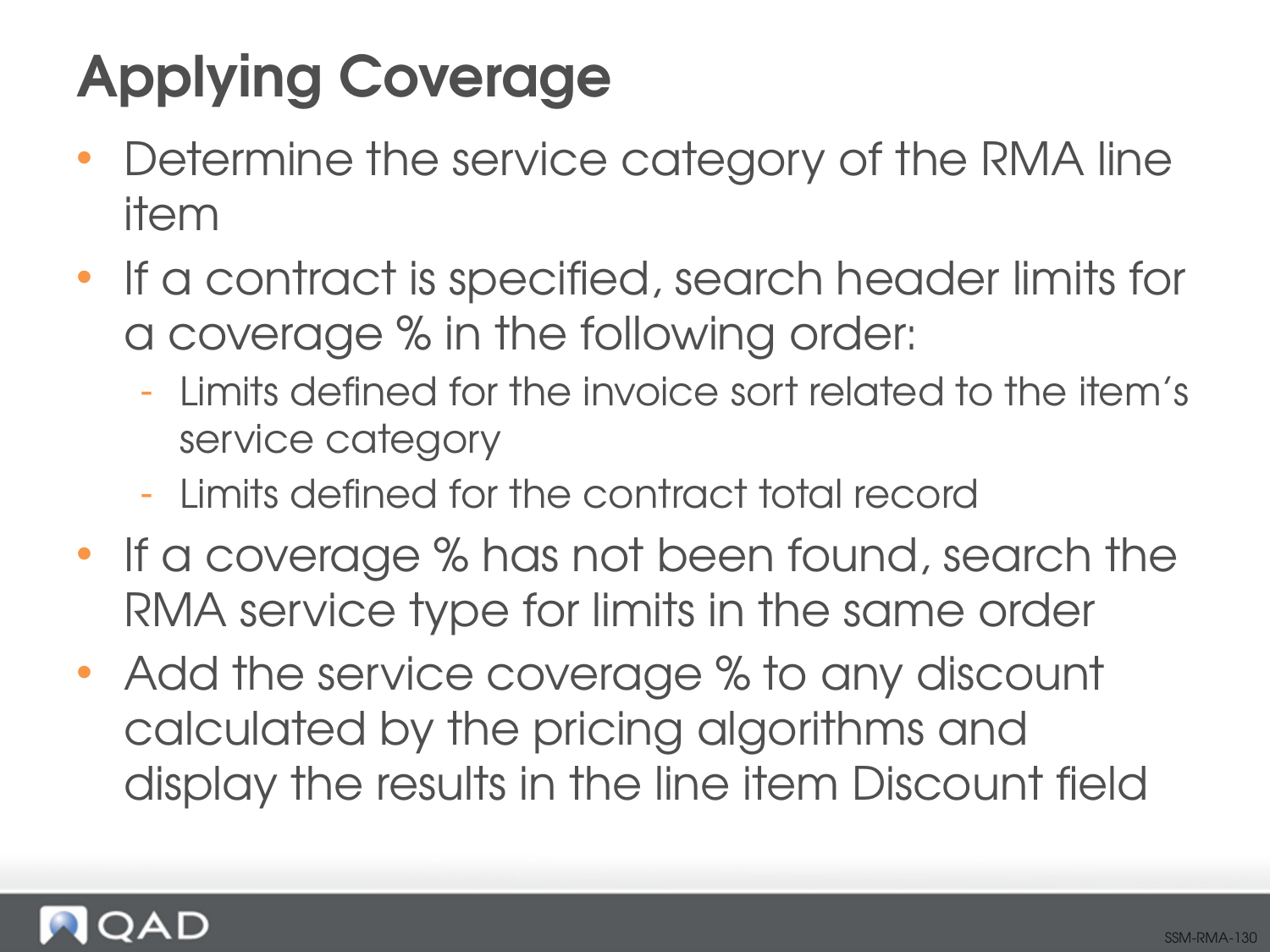

# Applying Coverage
Determine the service category of the RMA line item
If a contract is specified, search header limits for a coverage % in the following order:
Limits defined for the invoice sort related to the item’s service category
Limits defined for the contract total record
If a coverage % has not been found, search the RMA service type for limits in the same order
Add the service coverage % to any discount calculated by the pricing algorithms and display the results in the line item Discount field

SSM-RMA-130